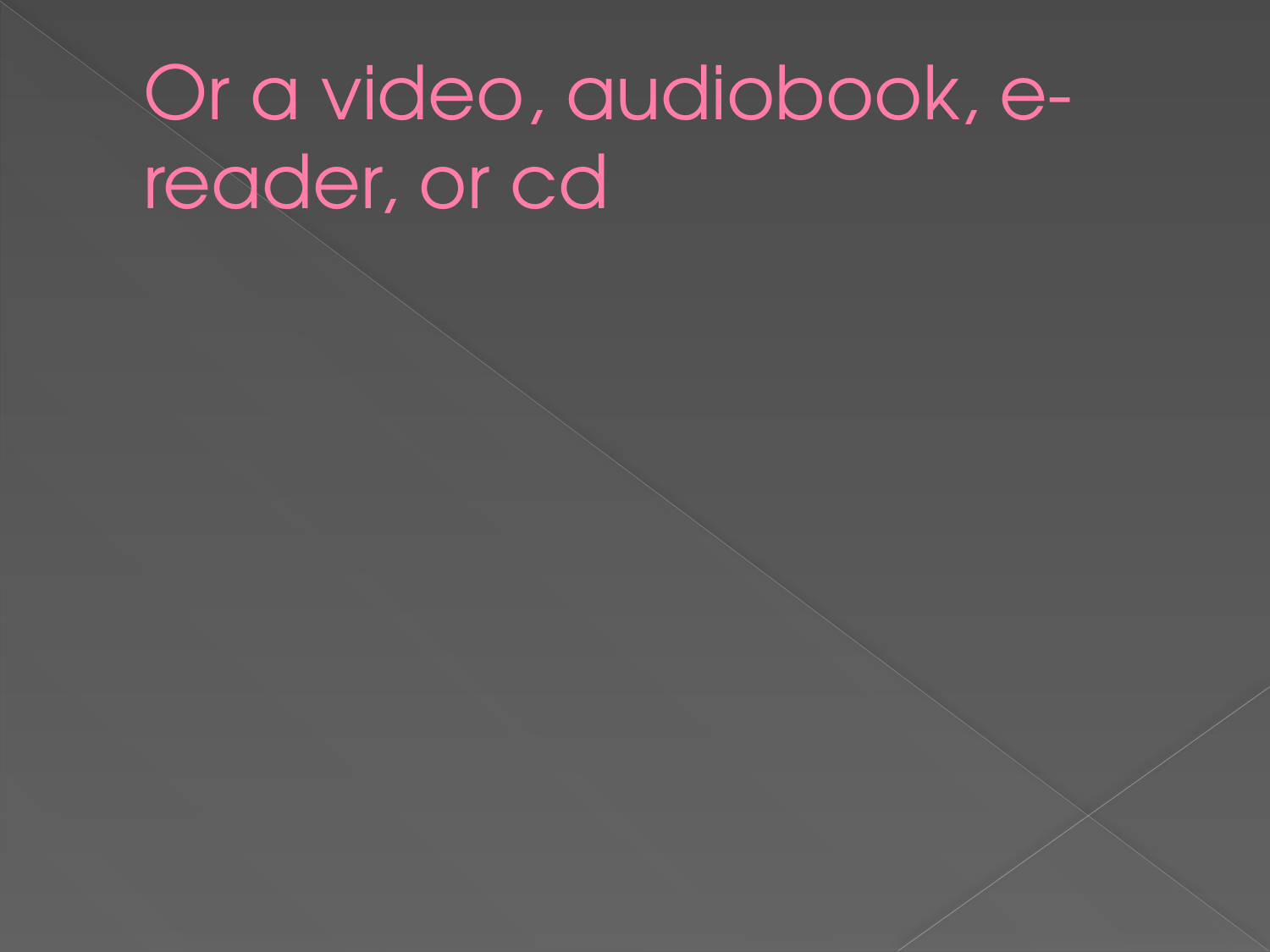

# Or a video, audiobook, e-reader, or cd